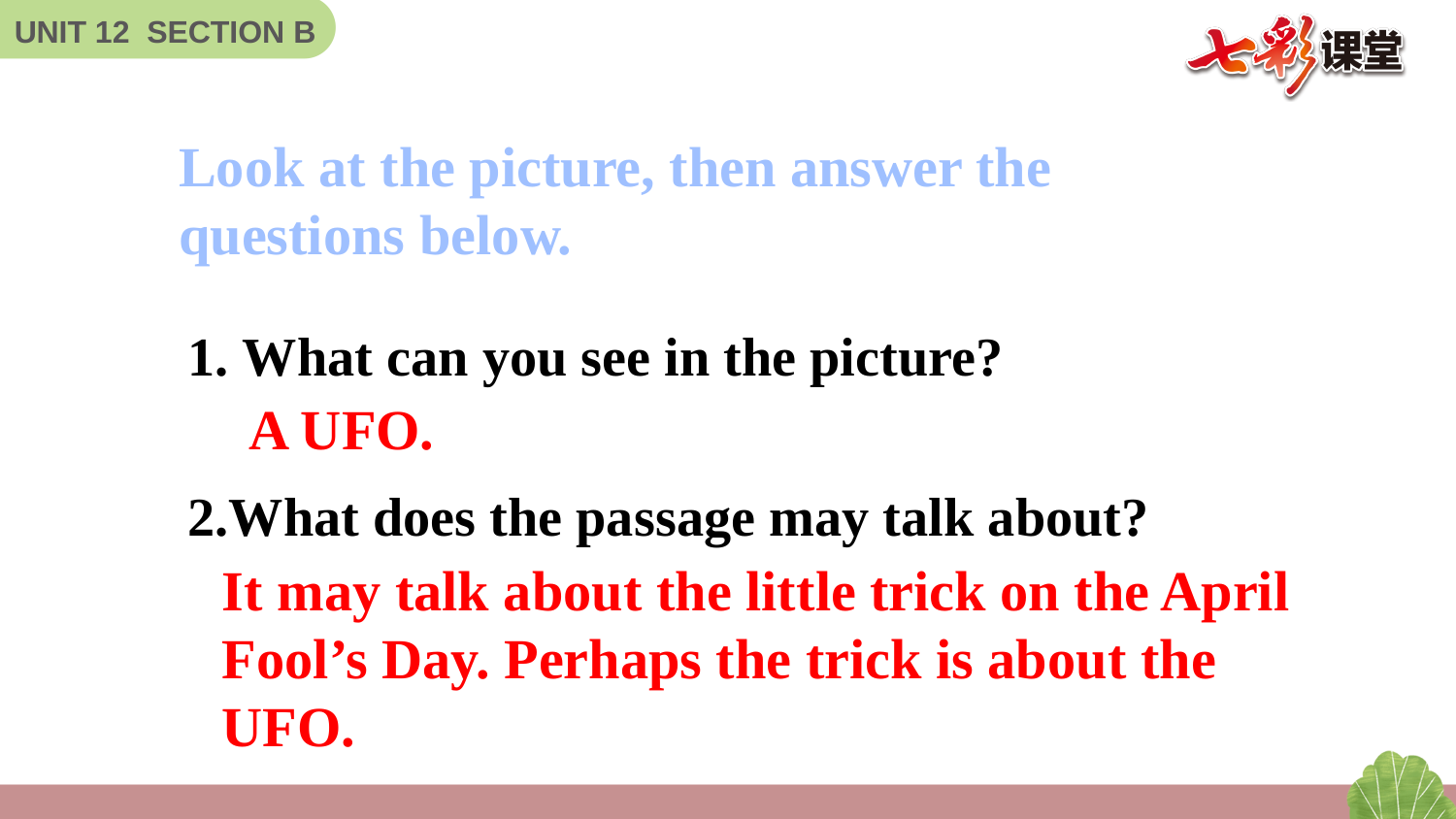

Look at the picture, then answer the questions below.
What can you see in the picture?

2.What does the passage may talk about?
A UFO.
It may talk about the little trick on the April Fool’s Day. Perhaps the trick is about the UFO.